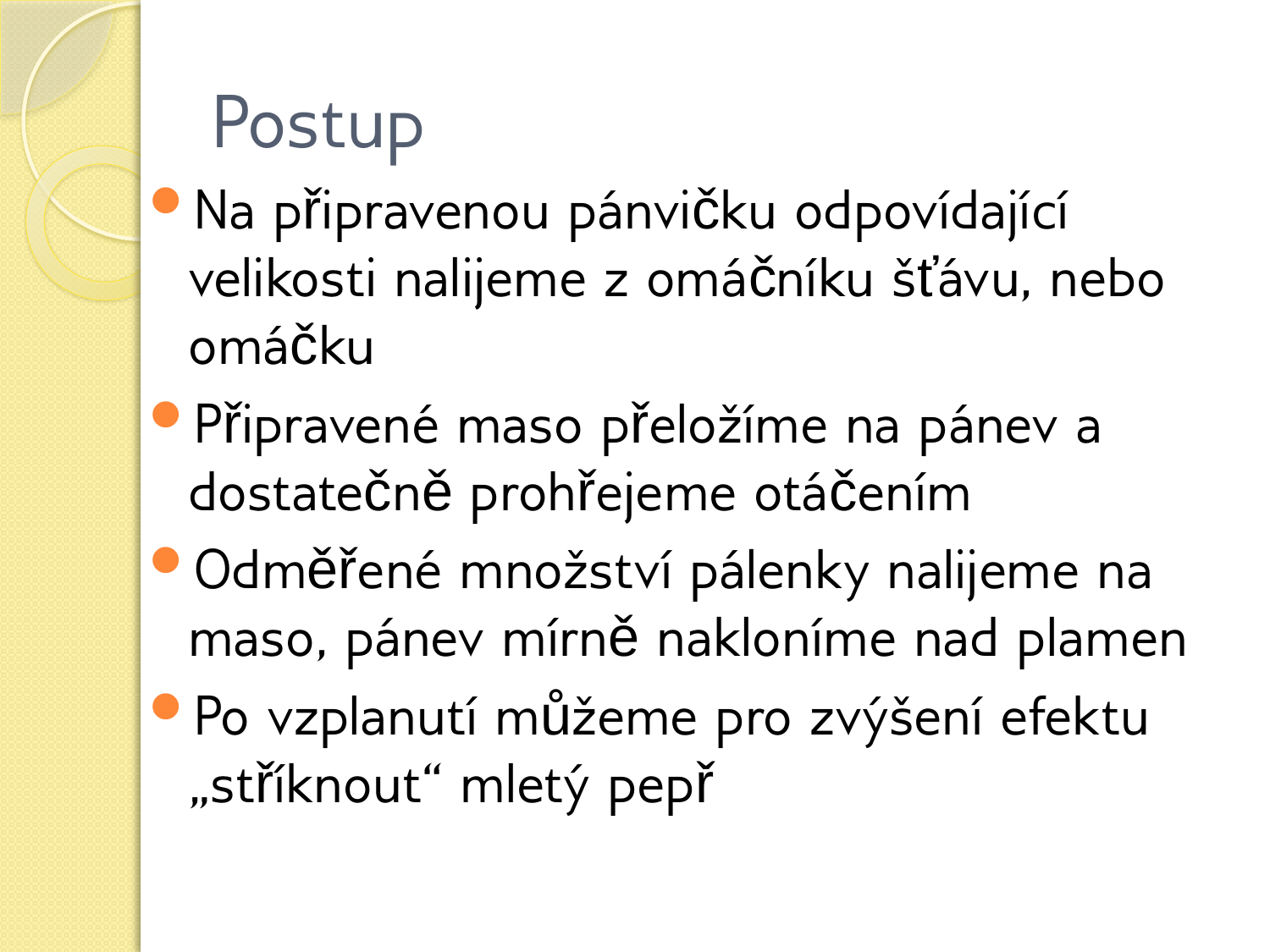

# Postup
Na připravenou pánvičku odpovídající velikosti nalijeme z omáčníku šťávu, nebo omáčku
Připravené maso přeložíme na pánev a dostatečně prohřejeme otáčením
Odměřené množství pálenky nalijeme na maso, pánev mírně nakloníme nad plamen
Po vzplanutí můžeme pro zvýšení efektu „stříknout“ mletý pepř